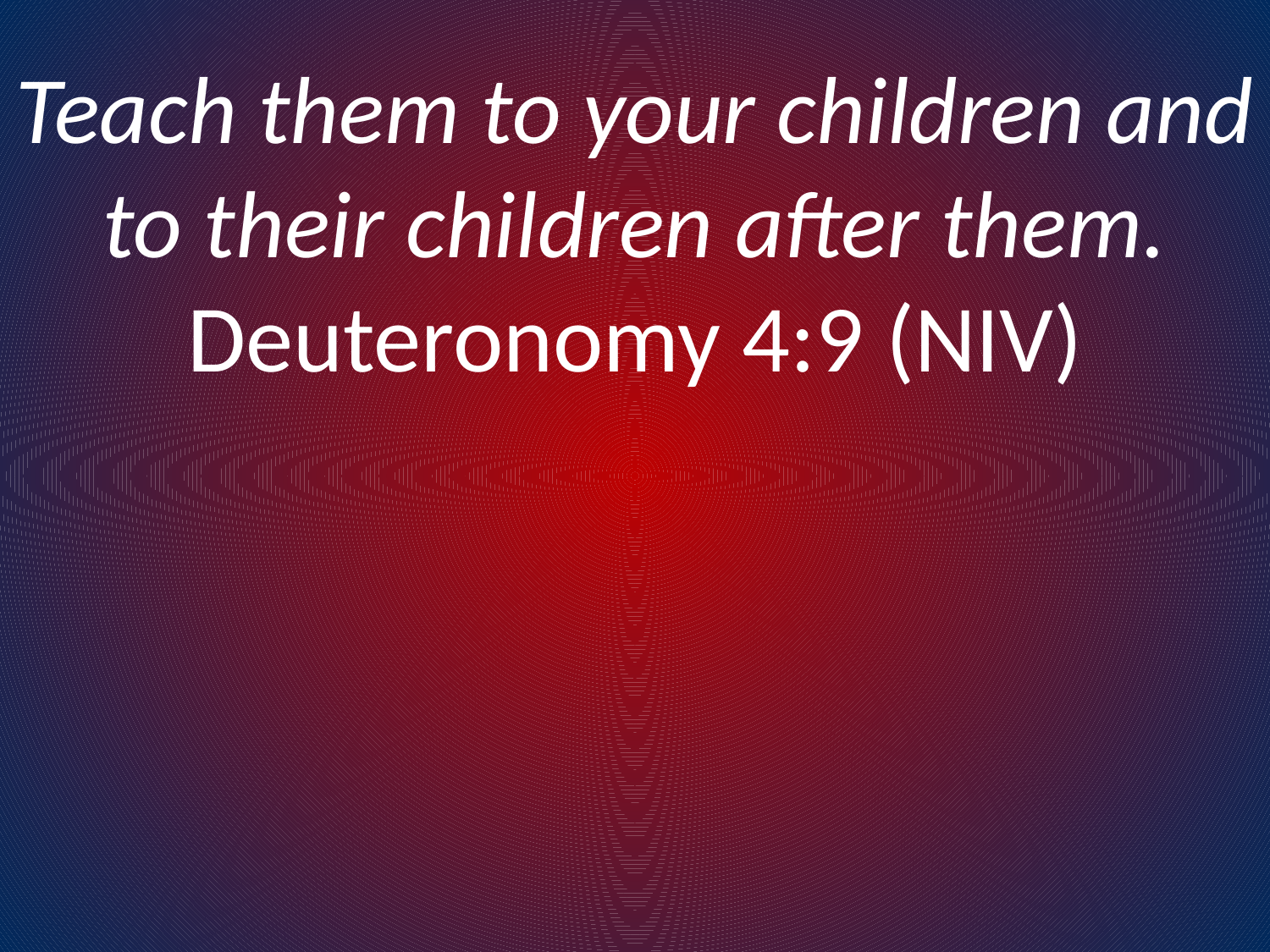

Teach them to your children and to their children after them. Deuteronomy 4:9 (NIV)